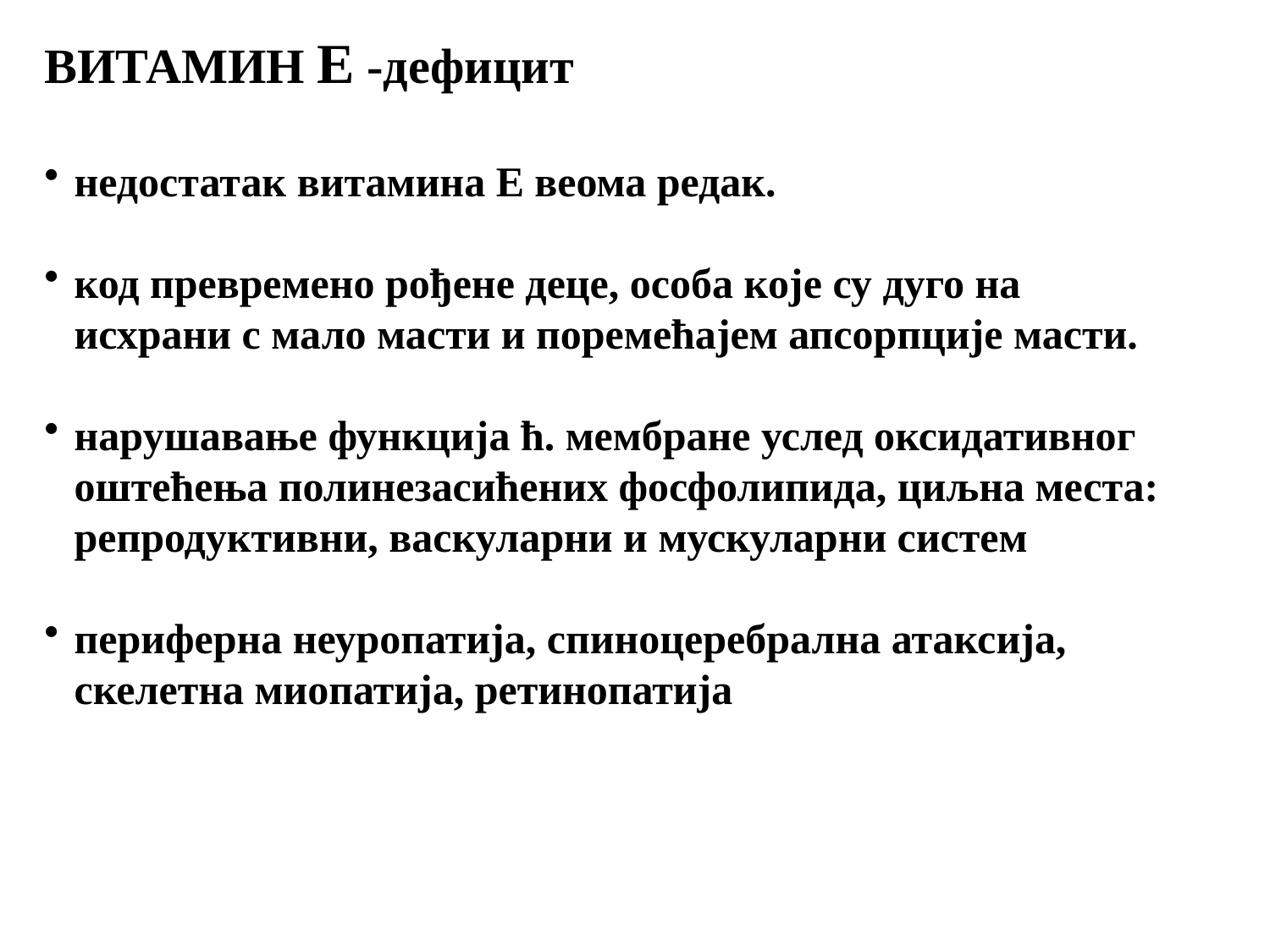

ВИТАМИН Е -дефицит

недостатак витамина Е веома редак.

код превремено рођене деце, особа које су дуго на исхрани с мало масти и поремећајем апсорпције масти.

нарушавање функција ћ. мембране услед оксидативног оштећења полинезасићених фосфолипида, циљна места: репродуктивни, васкуларни и мускуларни систем

периферна неуропатија, спиноцеребрална атаксија, скелетна миопатија, ретинопатија